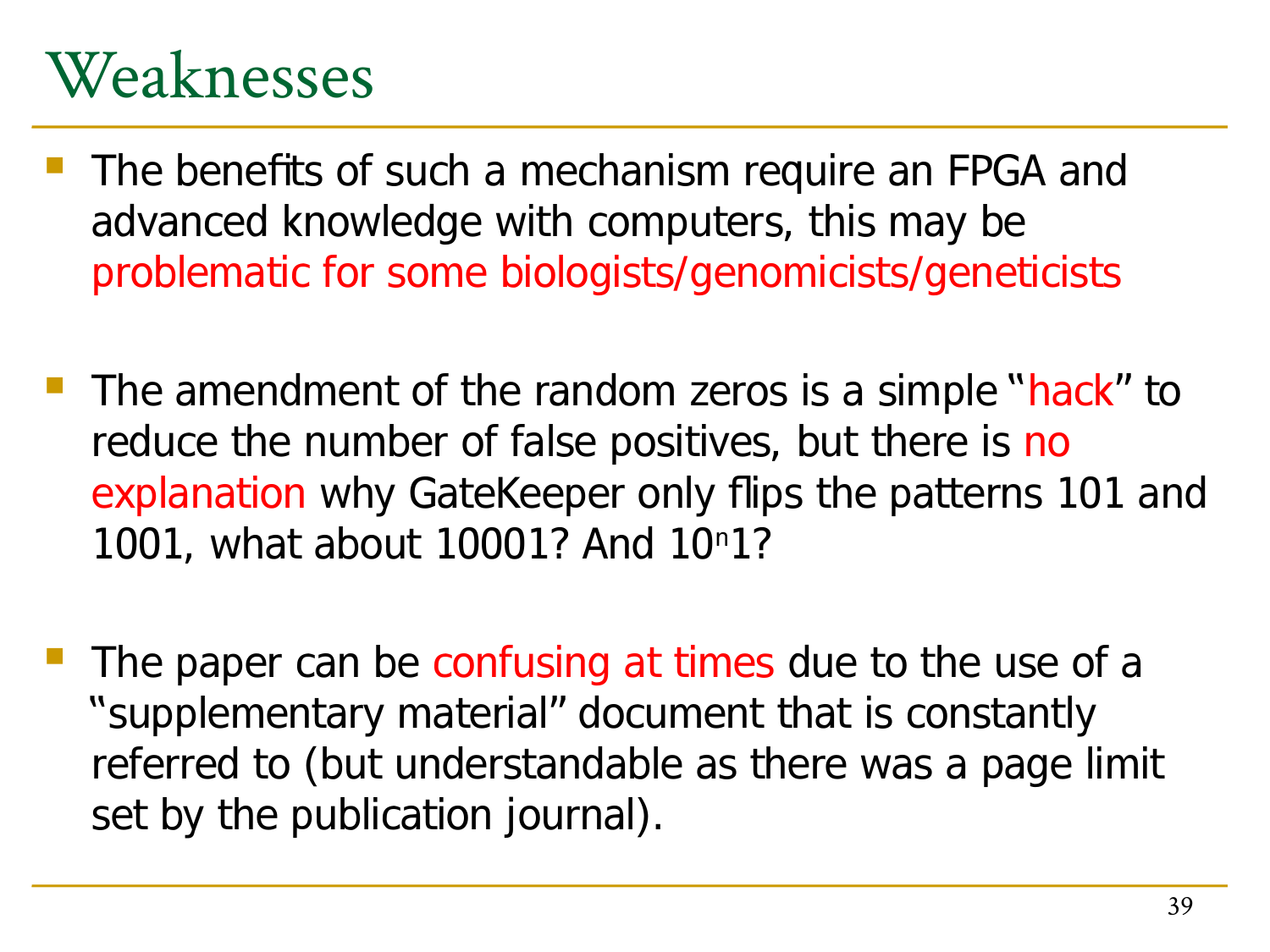

# Weaknesses
The benefits of such a mechanism require an FPGA and advanced knowledge with computers, this may be problematic for some biologists/genomicists/geneticists

The amendment of the random zeros is a simple “hack” to reduce the number of false positives, but there is no explanation why GateKeeper only flips the patterns 101 and 1001, what about 10001? And 10n1?

The paper can be confusing at times due to the use of a “supplementary material” document that is constantly referred to (but understandable as there was a page limit set by the publication journal).

39